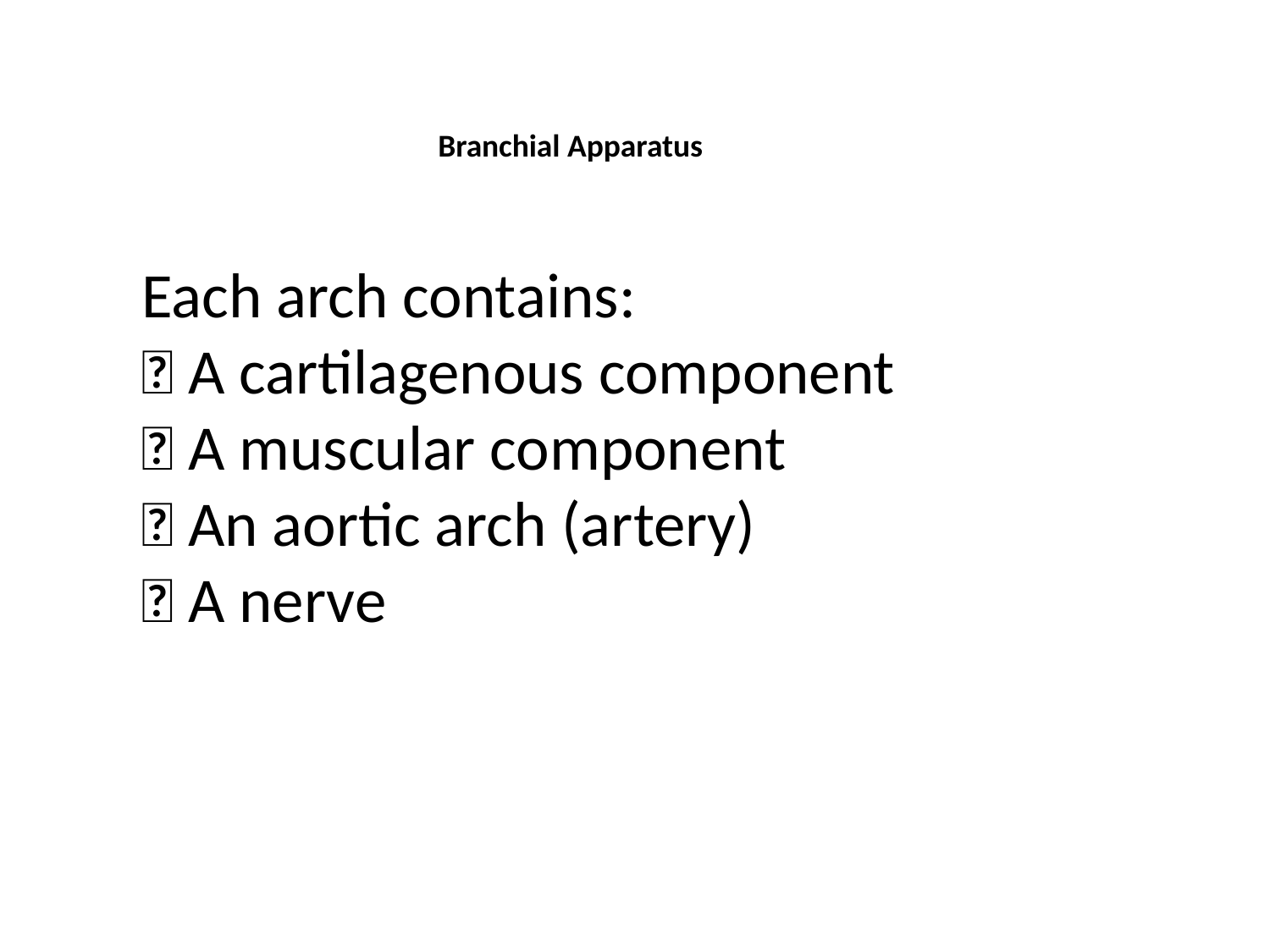

Branchial Apparatus
Each arch contains:
􀂄 A cartilagenous component
􀂄 A muscular component
􀂄 An aortic arch (artery)
􀂄 A nerve